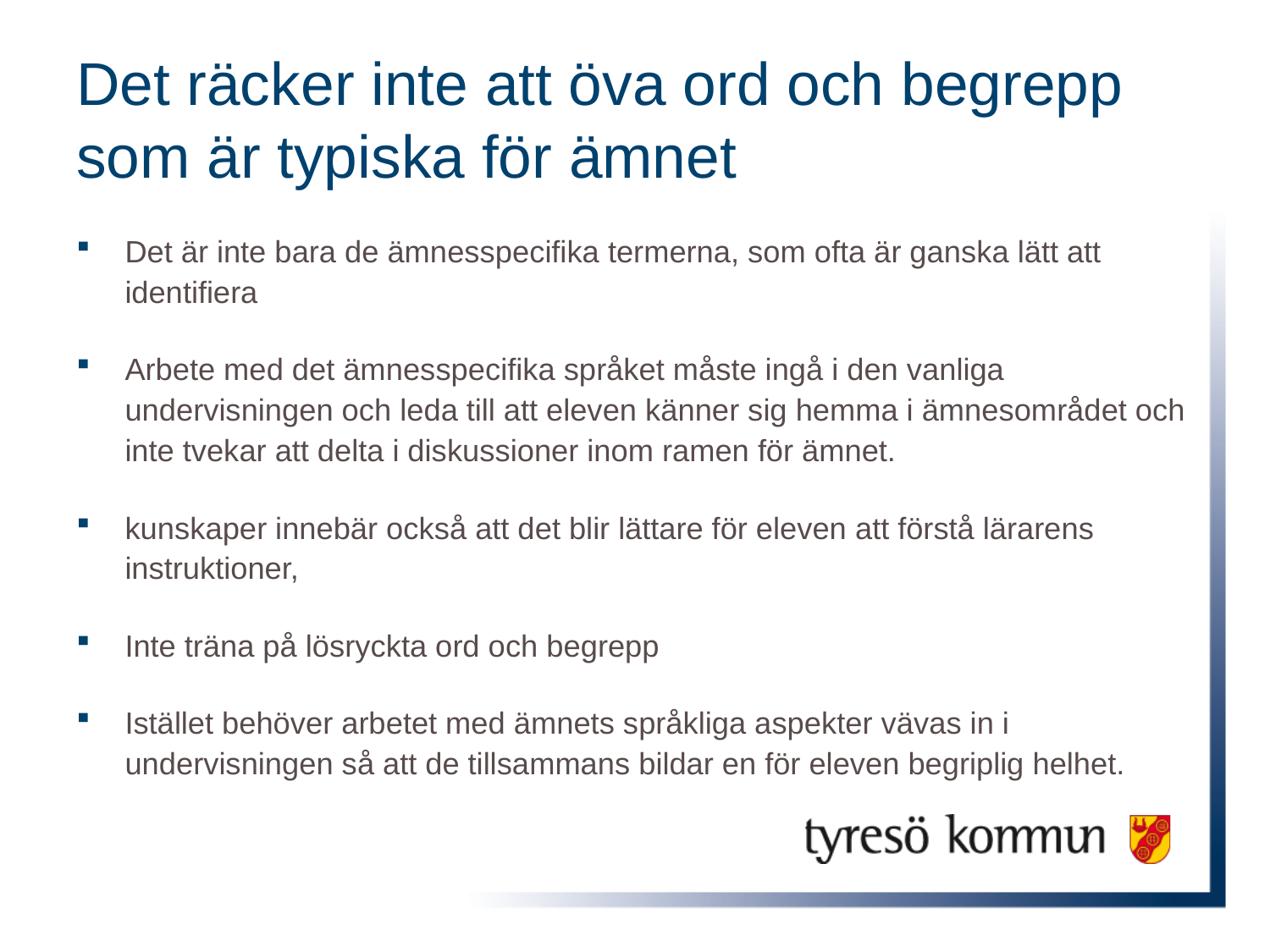

# Det räcker inte att öva ord och begrepp som är typiska för ämnet
Det är inte bara de ämnesspecifika termerna, som ofta är ganska lätt att identifiera
Arbete med det ämnesspecifika språket måste ingå i den vanliga undervisningen och leda till att eleven känner sig hemma i ämnesområdet och inte tvekar att delta i diskussioner inom ramen för ämnet.
kunskaper innebär också att det blir lättare för eleven att förstå lärarens instruktioner,
Inte träna på lösryckta ord och begrepp
Istället behöver arbetet med ämnets språkliga aspekter vävas in i undervisningen så att de tillsammans bildar en för eleven begriplig helhet.